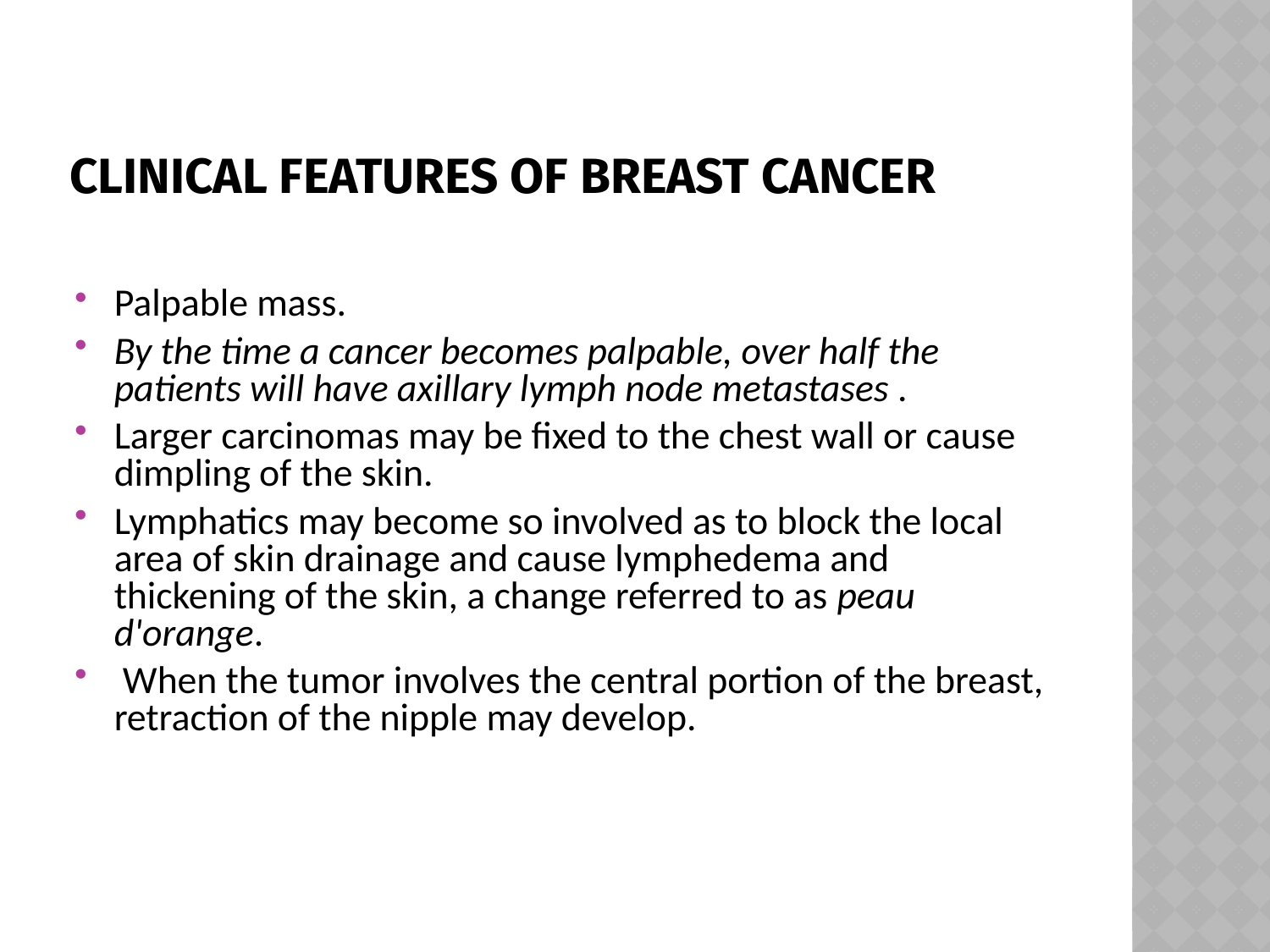

# CLINICAL FEATURES OF BREAST CANCER

Palpable mass.
By the time a cancer becomes palpable, over half the patients will have axillary lymph node metastases .
Larger carcinomas may be fixed to the chest wall or cause dimpling of the skin.
Lymphatics may become so involved as to block the local area of skin drainage and cause lymphedema and thickening of the skin, a change referred to as peau d'orange.
 When the tumor involves the central portion of the breast, retraction of the nipple may develop.